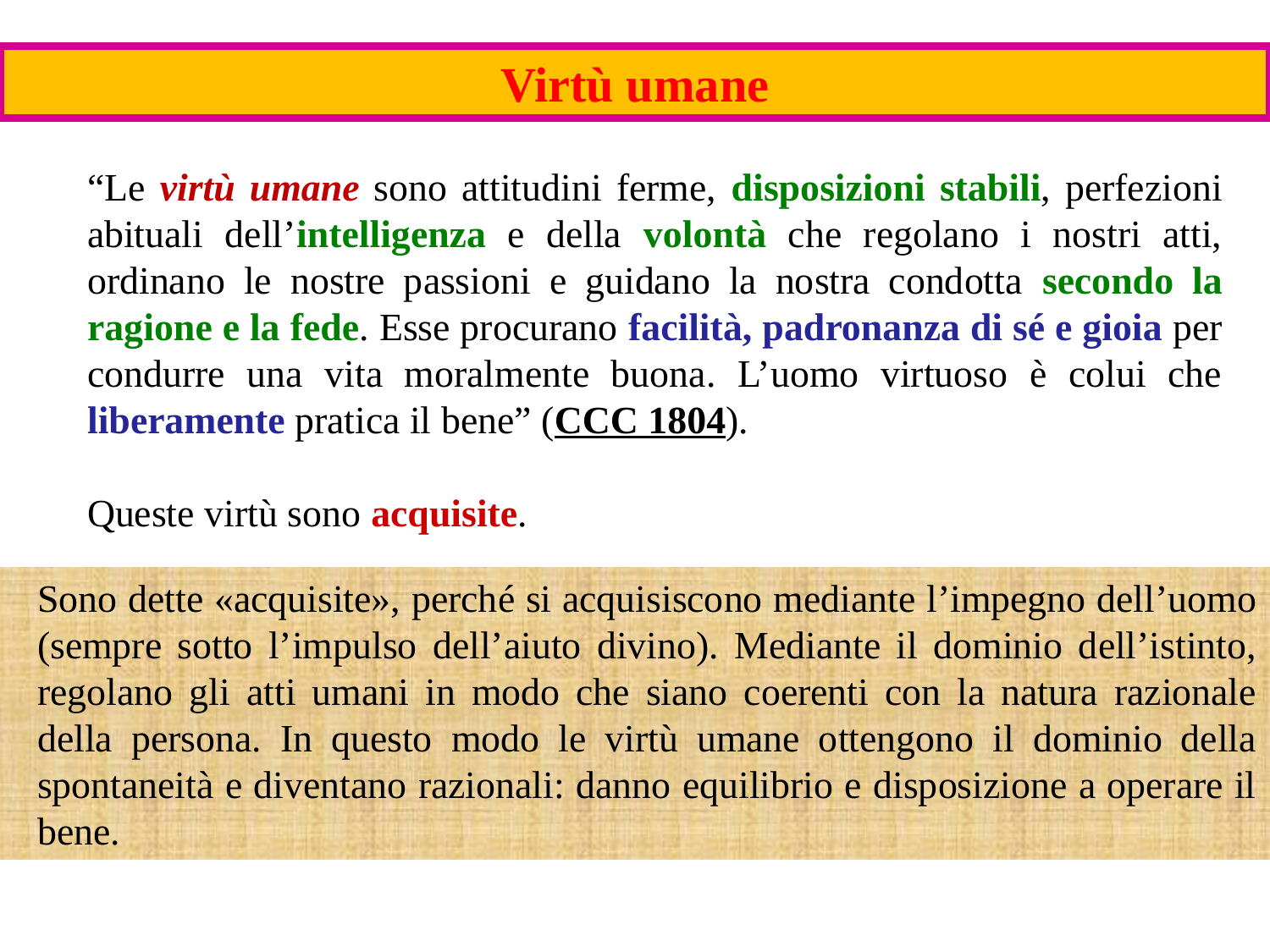

Virtù umane
“Le virtù umane sono attitudini ferme, disposizioni stabili, perfezioni abituali dell’intelligenza e della volontà che regolano i nostri atti, ordinano le nostre passioni e guidano la nostra condotta secondo la ragione e la fede. Esse procurano facilità, padronanza di sé e gioia per condurre una vita moralmente buona. L’uomo virtuoso è colui che liberamente pratica il bene” (CCC 1804).

Queste virtù sono acquisite.
Sono dette «acquisite», perché si acquisiscono mediante l’impegno dell’uomo (sempre sotto l’impulso dell’aiuto divino). Mediante il dominio dell’istinto, regolano gli atti umani in modo che siano coerenti con la natura razionale della persona. In questo modo le virtù umane ottengono il dominio della spontaneità e diventano razionali: danno equilibrio e disposizione a operare il bene.